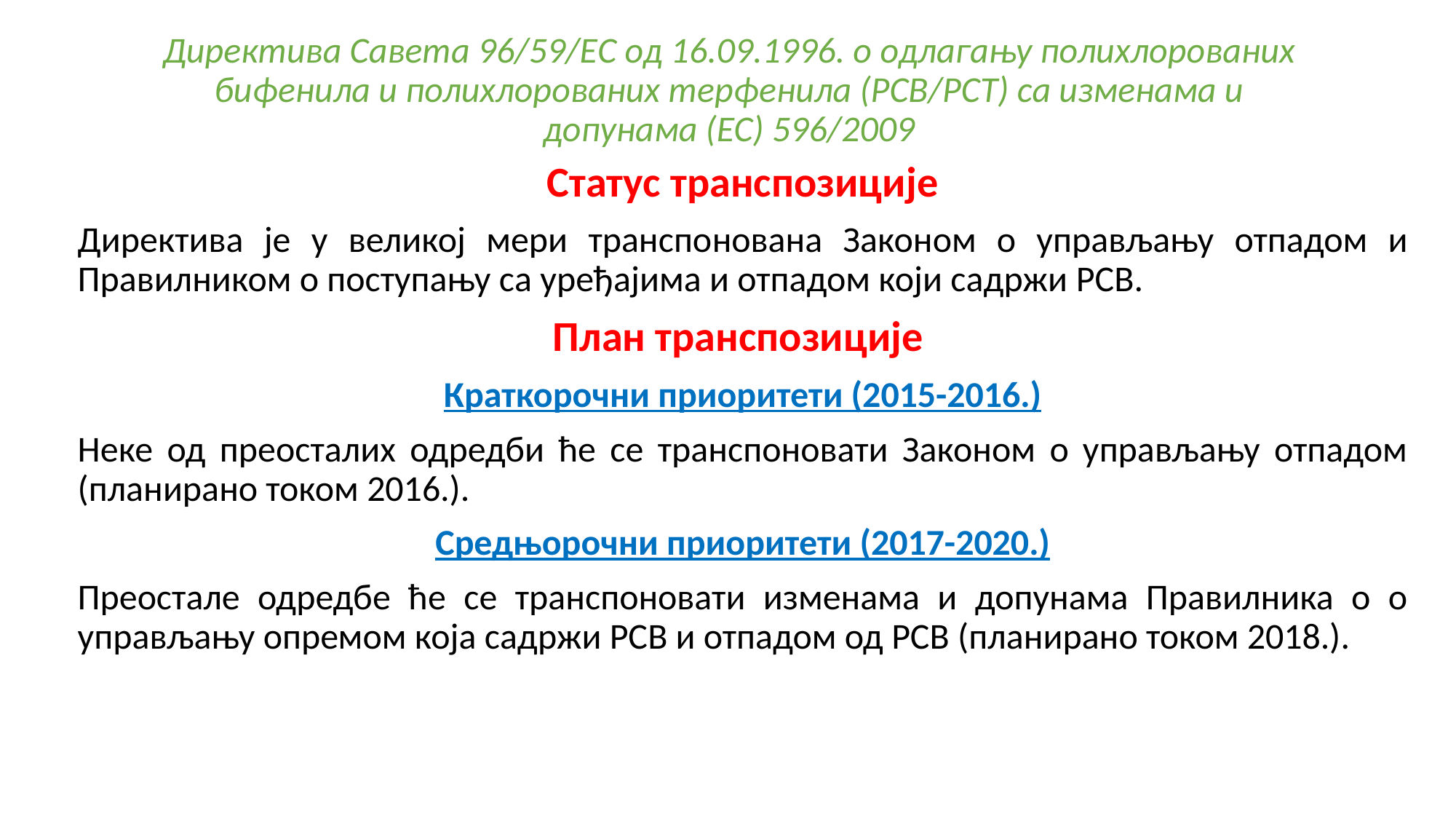

# Директива Савета 96/59/EС од 16.09.1996. о одлагању полихлорованих бифенила и полихлорованих терфенила (PCB/PCT) са изменама и допунама (EC) 596/2009
Статус транспозиције
Директива је у великој мери транспонована Законом о управљању отпадом и Правилником о поступању са уређајима и отпадом који садржи PCB.
План транспозиције
Краткорочни приоритети (2015-2016.)
Неке од преосталих одредби ће се транспоновати Законом о управљању отпадом (планирано током 2016.).
Средњорочни приоритети (2017-2020.)
Преостале одредбе ће се транспоновати изменама и допунама Правилника о о управљању опремом која садржи PCB и отпадом од PCB (планирано током 2018.).